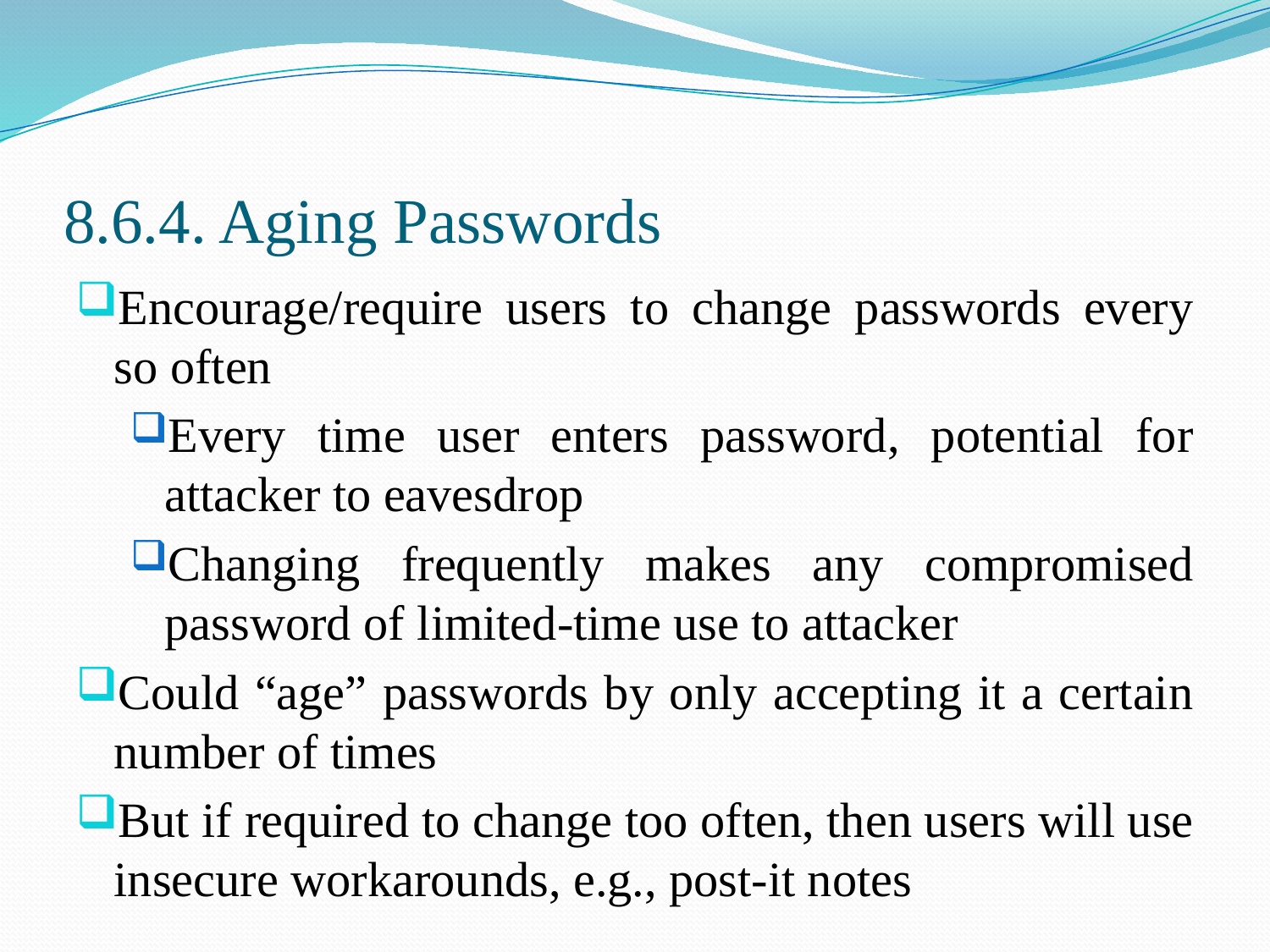

# 8.6.4. Aging Passwords
Encourage/require users to change passwords every so often
Every time user enters password, potential for attacker to eavesdrop
Changing frequently makes any compromised password of limited-time use to attacker
Could “age” passwords by only accepting it a certain number of times
But if required to change too often, then users will use insecure workarounds, e.g., post-it notes